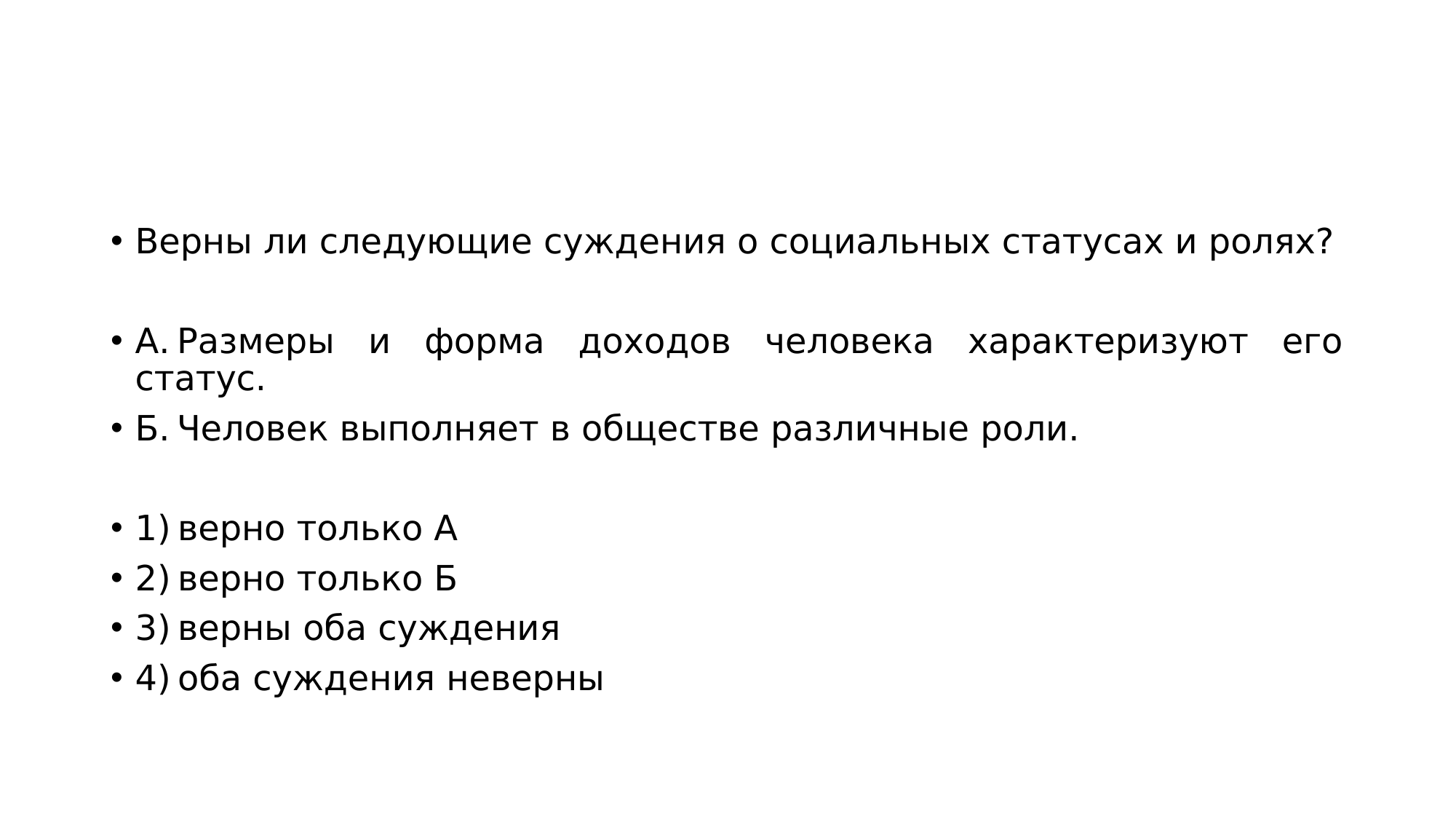

#
Верны ли следующие суждения о социальных статусах и ролях?

А. Размеры и форма доходов человека характеризуют его статус.
Б. Человек выполняет в обществе различные роли.

1) верно только А
2) верно только Б
3) верны оба суждения
4) оба суждения неверны